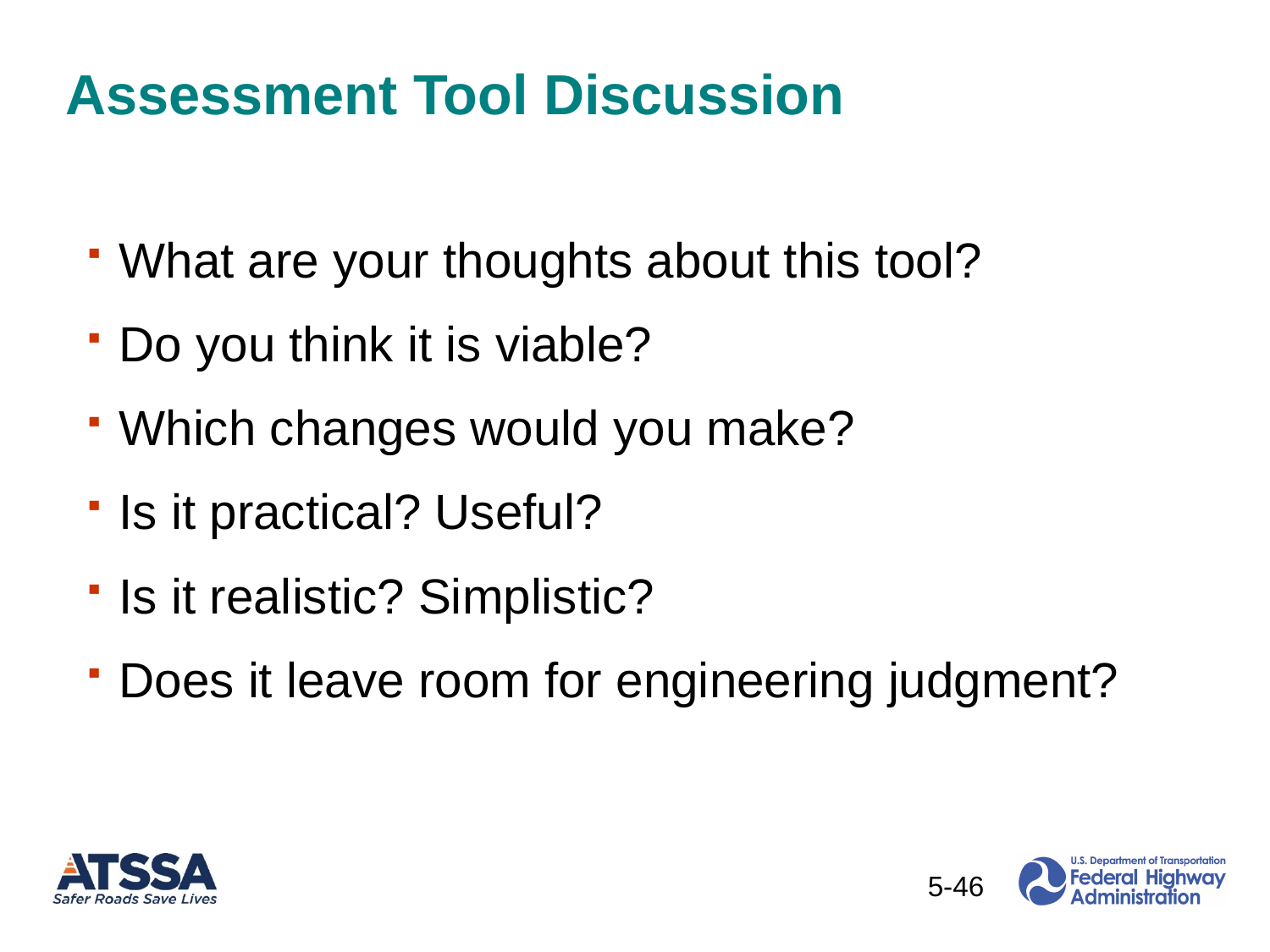

# Assessment Tool Discussion
What are your thoughts about this tool?
Do you think it is viable?
Which changes would you make?
Is it practical? Useful?
Is it realistic? Simplistic?
Does it leave room for engineering judgment?